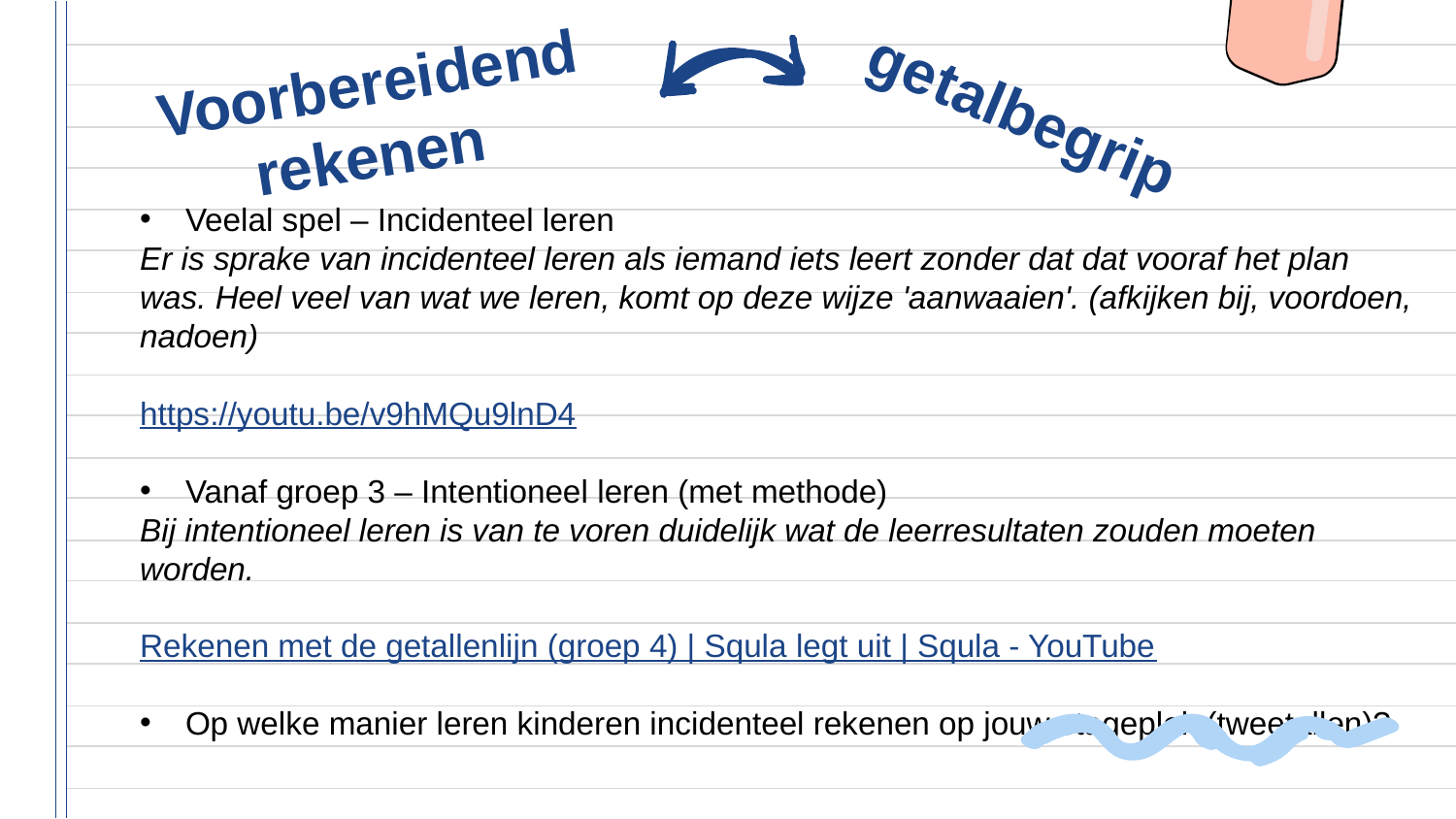

getalbegrip
Voorbereidend rekenen
Veelal spel – Incidenteel leren
Er is sprake van incidenteel leren als iemand iets leert zonder dat dat vooraf het plan was. Heel veel van wat we leren, komt op deze wijze 'aanwaaien'. (afkijken bij, voordoen, nadoen)

https://youtu.be/v9hMQu9lnD4

Vanaf groep 3 – Intentioneel leren (met methode)
Bij intentioneel leren is van te voren duidelijk wat de leerresultaten zouden moeten worden.

Rekenen met de getallenlijn (groep 4) | Squla legt uit | Squla - YouTube

Op welke manier leren kinderen incidenteel rekenen op jouw stageplek (tweetallen)?